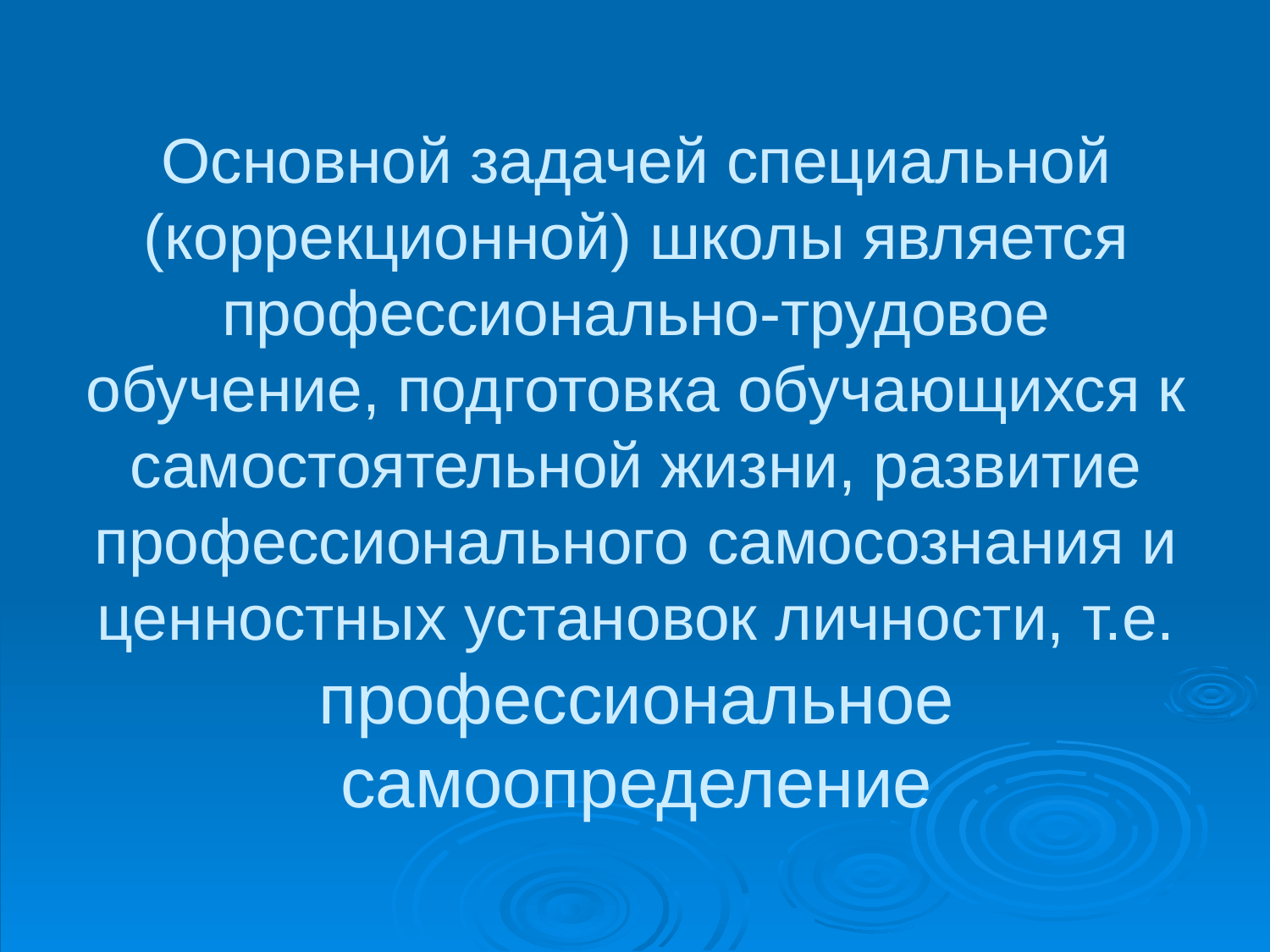

# Основной задачей специальной (коррекционной) школы является профессионально-трудовое обучение, подготовка обучающихся к самостоятельной жизни, развитие профессионального самосознания и ценностных установок личности, т.е. профессиональное самоопределение